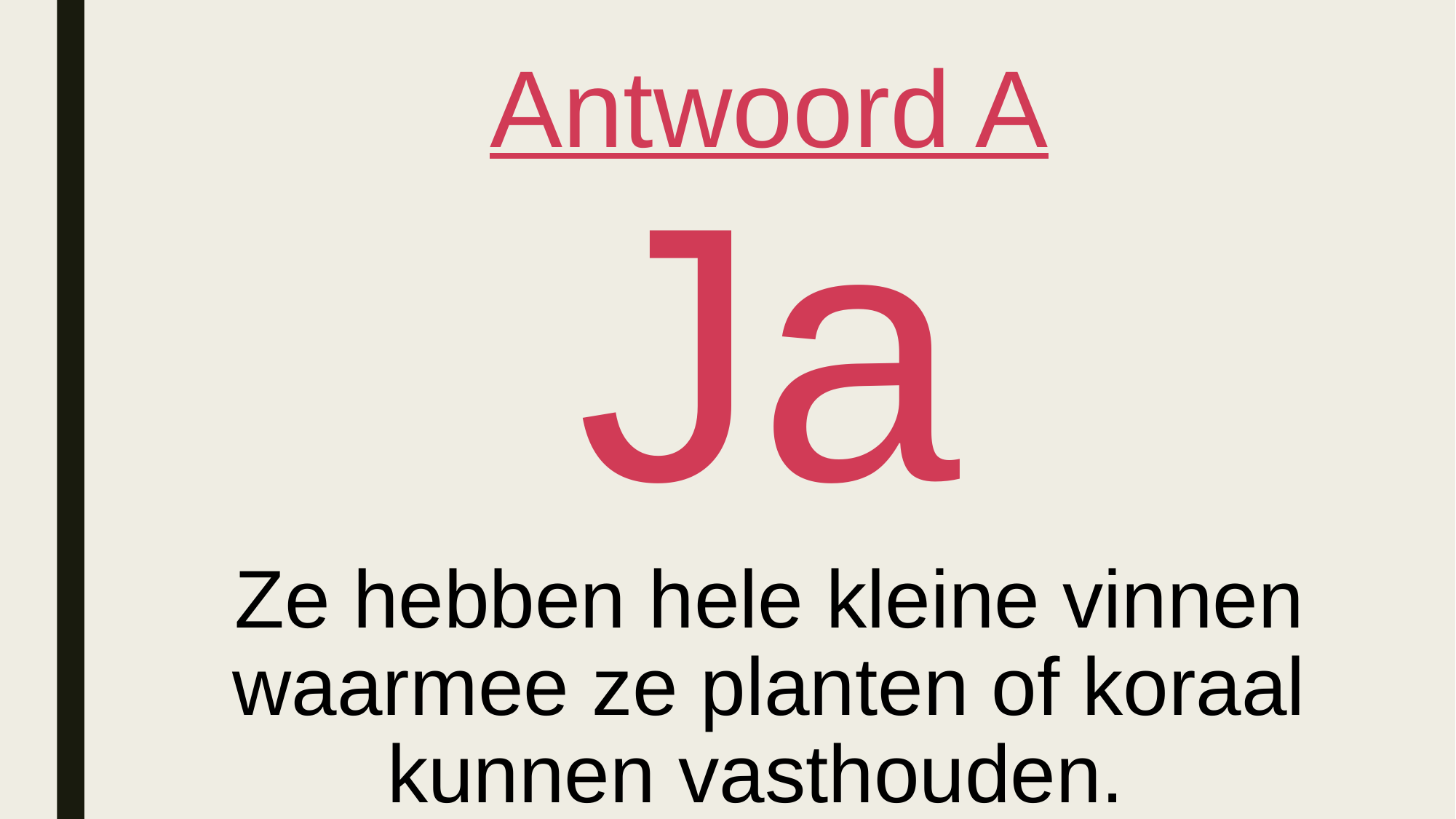

# Antwoord A Ja Ze hebben hele kleine vinnen waarmee ze planten of koraal kunnen vasthouden.